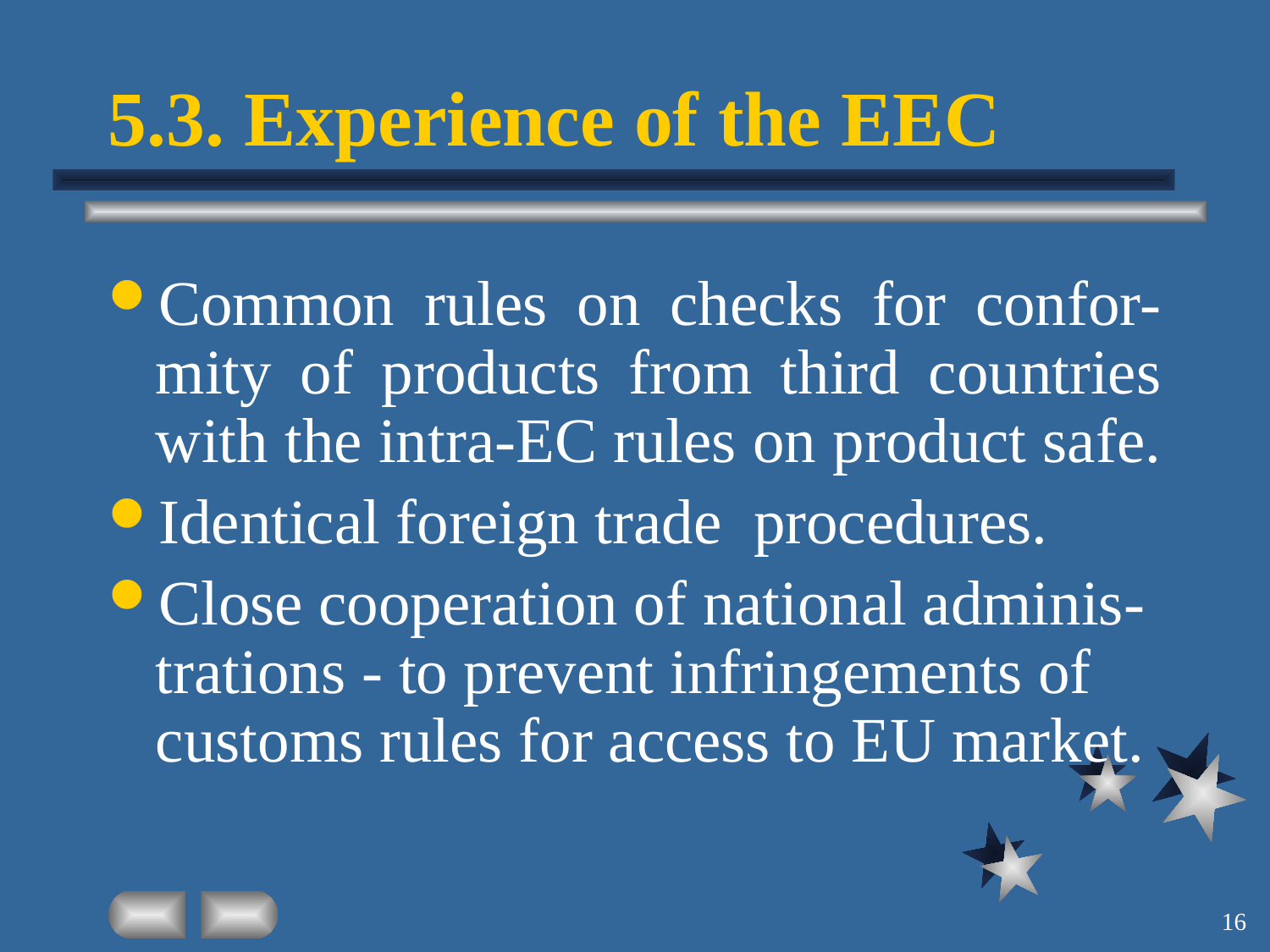

# 5.3. Experience of the EEC
Common rules on checks for confor-mity of products from third countries with the intra-EC rules on product safe.
Identical foreign trade  procedures.
Close cooperation of national adminis-trations - to prevent infringements of customs rules for access to EU market.
16